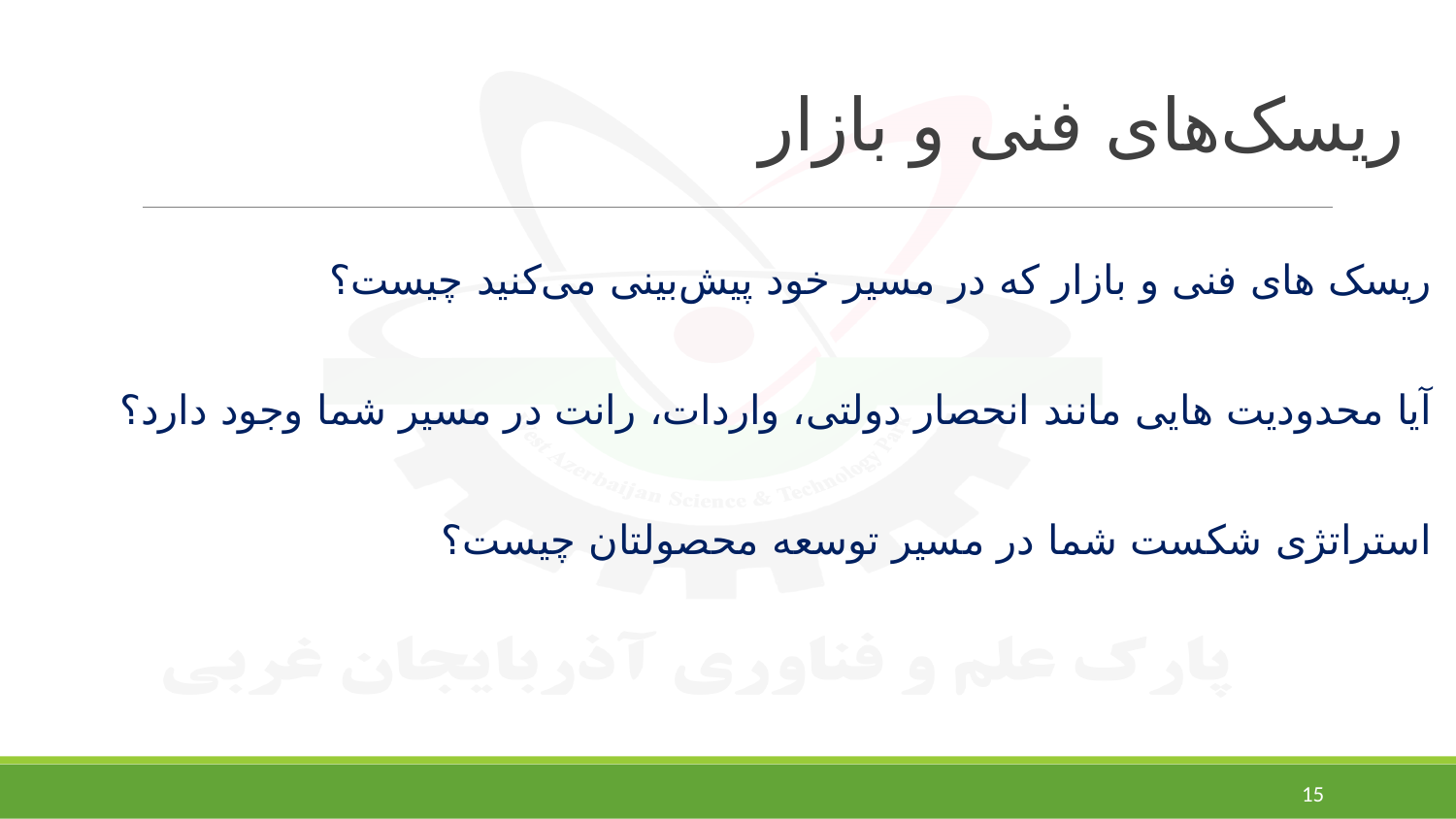

# ریسک‌های فنی و بازار

ریسک های فنی و بازار که در مسیر خود پیش‌بینی می‌کنید چیست؟

آیا محدودیت هایی مانند انحصار دولتی، واردات، رانت در مسیر شما وجود دارد؟

استراتژی شکست شما در مسیر توسعه محصولتان چیست؟

15